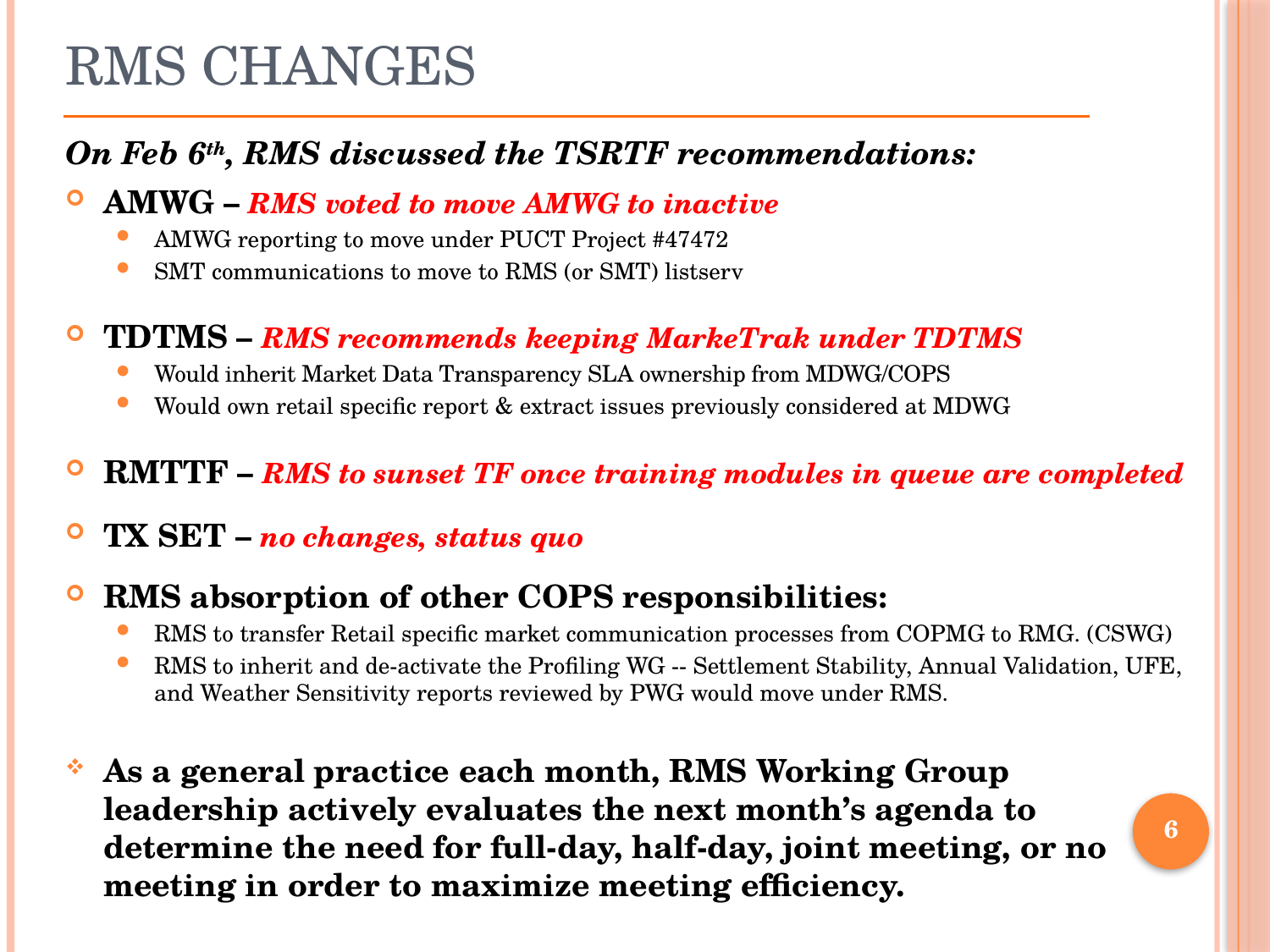

# RMS Changes
On Feb 6th, RMS discussed the TSRTF recommendations:
AMWG – RMS voted to move AMWG to inactive
AMWG reporting to move under PUCT Project #47472
SMT communications to move to RMS (or SMT) listserv

TDTMS – RMS recommends keeping MarkeTrak under TDTMS
Would inherit Market Data Transparency SLA ownership from MDWG/COPS
Would own retail specific report & extract issues previously considered at MDWG

RMTTF – RMS to sunset TF once training modules in queue are completed

TX SET – no changes, status quo

RMS absorption of other COPS responsibilities:
RMS to transfer Retail specific market communication processes from COPMG to RMG. (CSWG)
RMS to inherit and de-activate the Profiling WG -- Settlement Stability, Annual Validation, UFE, and Weather Sensitivity reports reviewed by PWG would move under RMS.

As a general practice each month, RMS Working Group leadership actively evaluates the next month’s agenda to determine the need for full-day, half-day, joint meeting, or no meeting in order to maximize meeting efficiency.

6